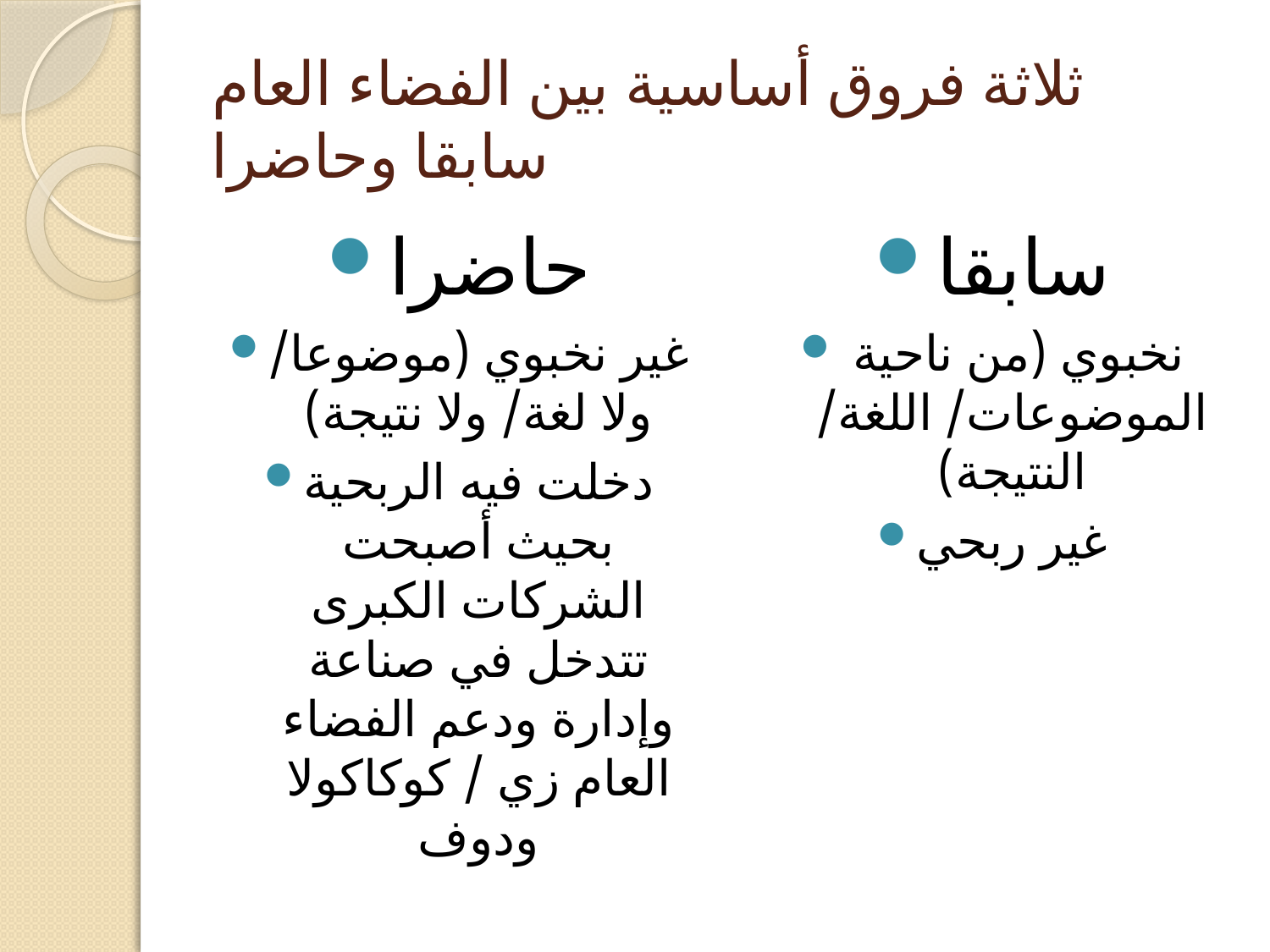

# ثلاثة فروق أساسية بين الفضاء العام سابقا وحاضرا
حاضرا
غير نخبوي (موضوعا/ ولا لغة/ ولا نتيجة)
دخلت فيه الربحية بحيث أصبحت الشركات الكبرى تتدخل في صناعة وإدارة ودعم الفضاء العام زي / كوكاكولا ودوف

سابقا
 نخبوي (من ناحية الموضوعات/ اللغة/ النتيجة)
غير ربحي